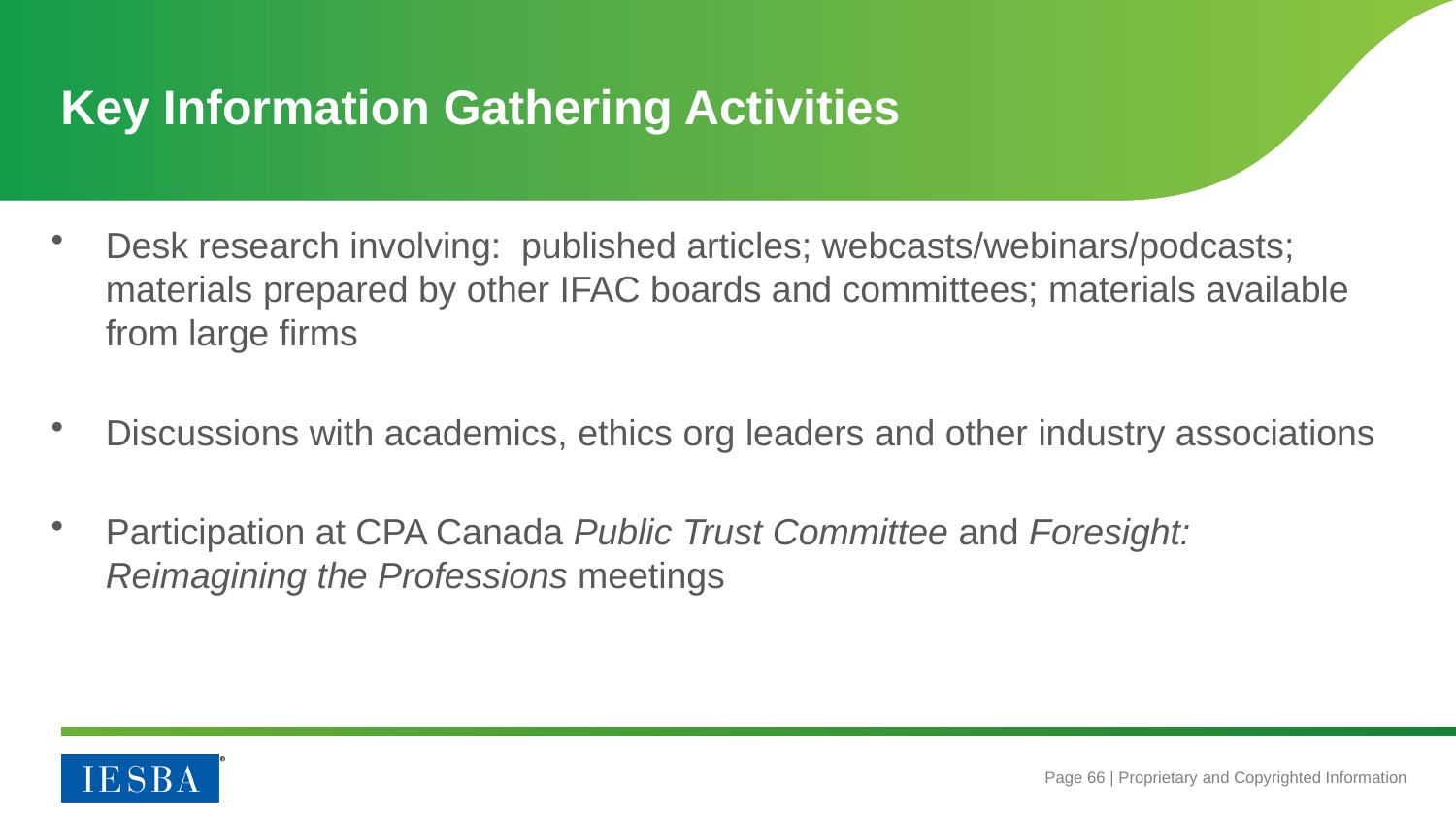

# Key Information Gathering Activities
Desk research involving:  published articles; webcasts/webinars/podcasts; materials prepared by other IFAC boards and committees; materials available from large firms

Discussions with academics, ethics org leaders and other industry associations

Participation at CPA Canada Public Trust Committee and Foresight: Reimagining the Professions meetings